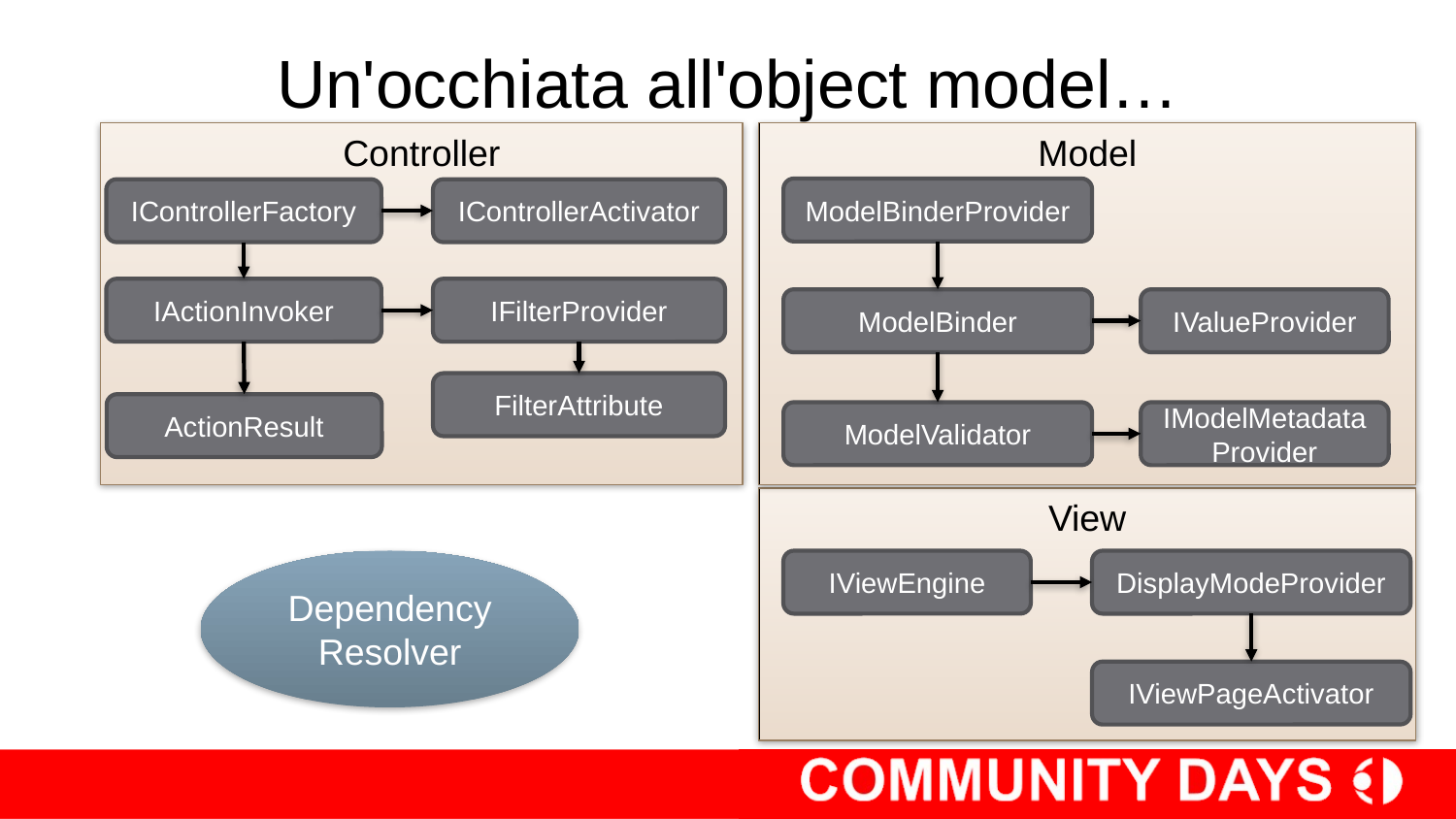

# Un'occhiata all'object model…
Controller
IControllerFactory
IControllerActivator
IActionInvoker
IFilterProvider
FilterAttribute
ActionResult
Model
ModelBinderProvider
ModelBinder
IValueProvider
ModelValidator
IModelMetadataProvider
View
IViewEngine
DisplayModeProvider
IViewPageActivator
Dependency
Resolver